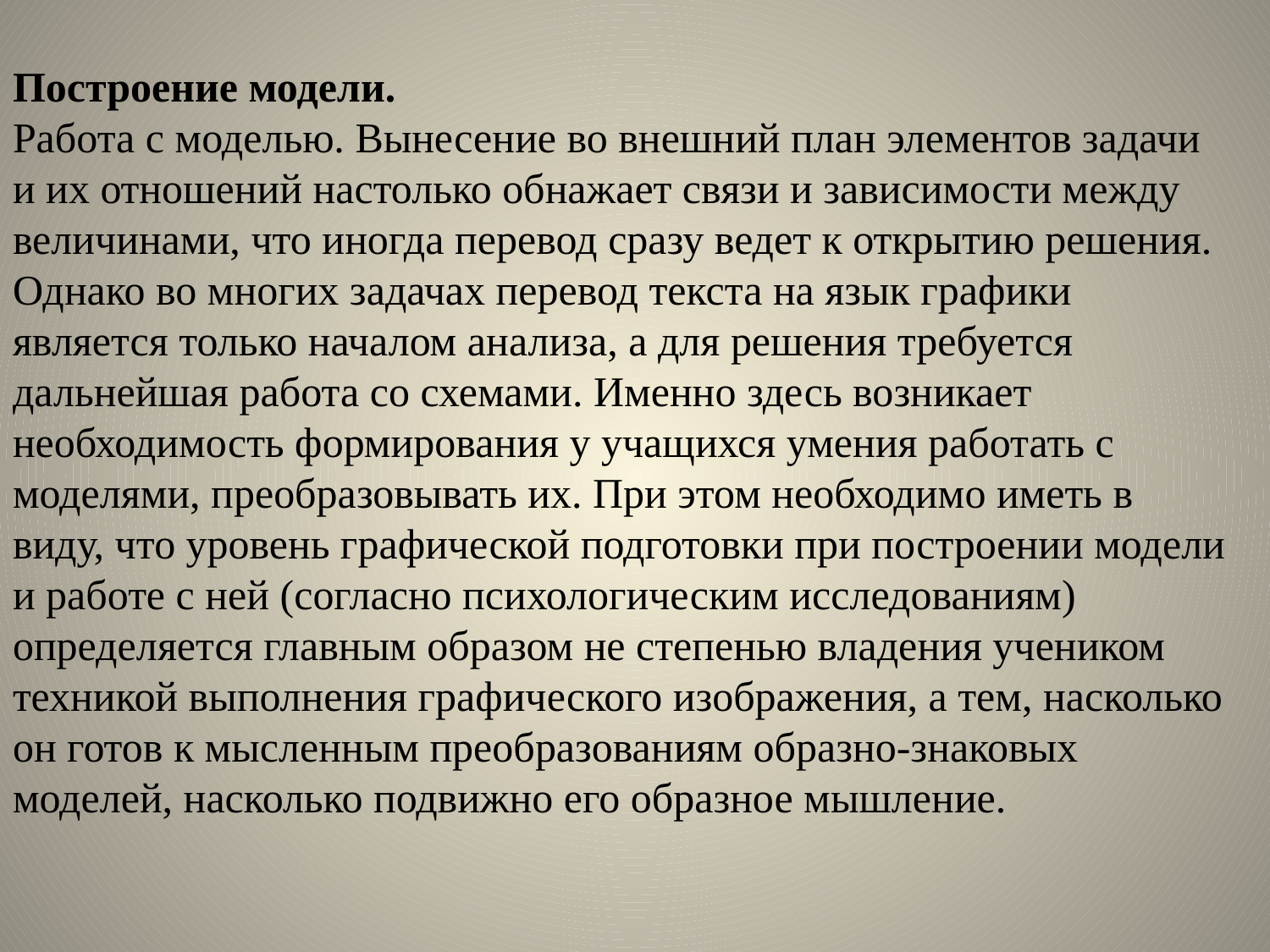

Построение модели.
Работа с моделью. Вынесение во внешний план элементов задачи и их отношений настолько обнажает связи и зависимости между величинами, что иногда перевод сразу ведет к открытию решения. Однако во многих задачах перевод текста на язык графики является только началом анализа, а для решения требуется дальнейшая работа со схемами. Именно здесь возникает необходимость формирования у учащихся умения работать с моделями, преобразовывать их. При этом необходимо иметь в виду, что уровень графической подготовки при построении модели и работе с ней (согласно психологическим исследованиям) определяется главным образом не степенью владения учеником техникой выполнения графического изображения, а тем, насколько он готов к мысленным преобразованиям образно-знаковых моделей, насколько подвижно его образное мышление.